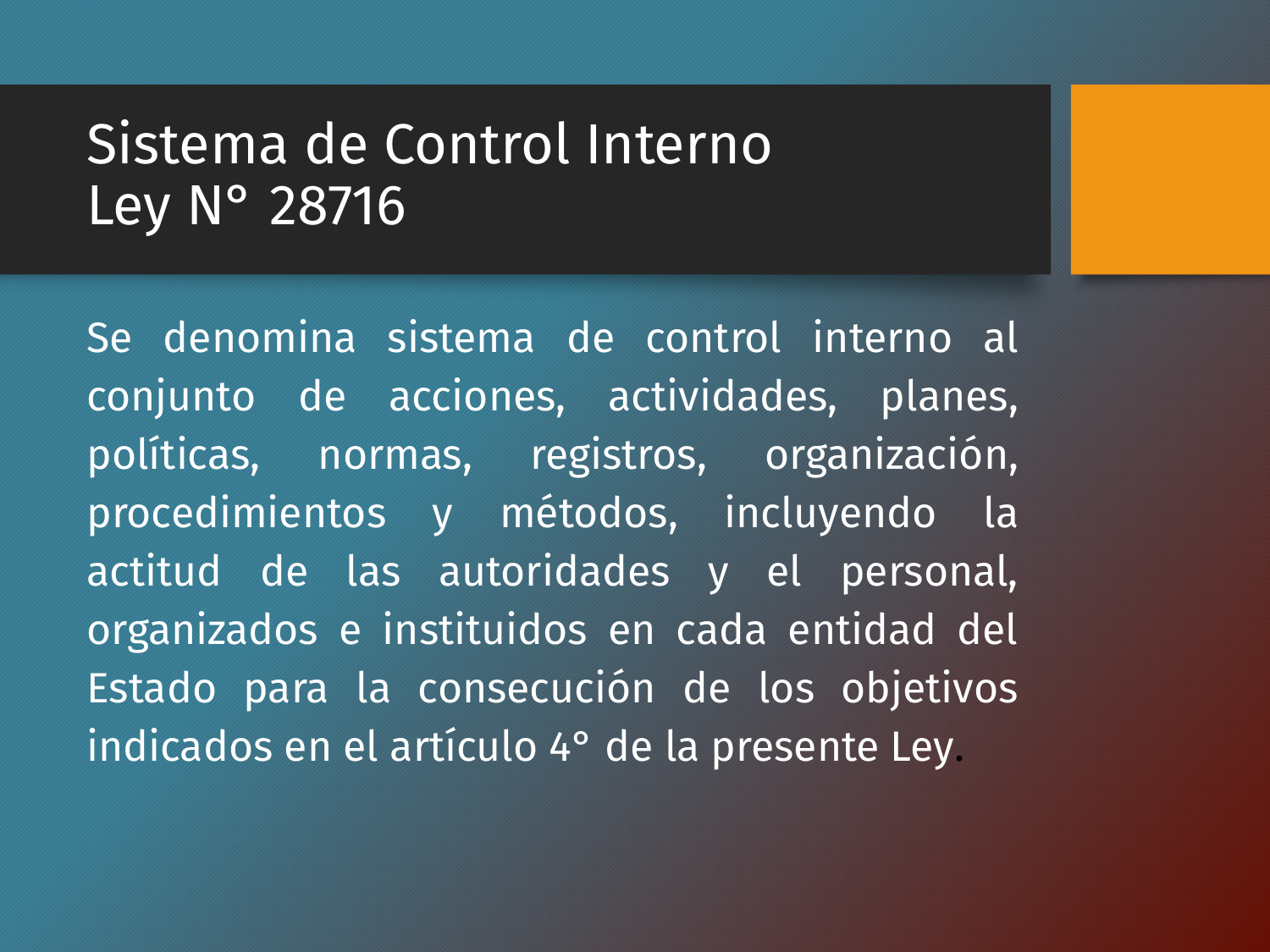

# Sistema de Control Interno Ley N° 28716
Se denomina sistema de control interno al conjunto de acciones, actividades, planes, políticas, normas, registros, organización, procedimientos y métodos, incluyendo la actitud de las autoridades y el personal, organizados e instituidos en cada entidad del Estado para la consecución de los objetivos indicados en el artículo 4° de la presente Ley.